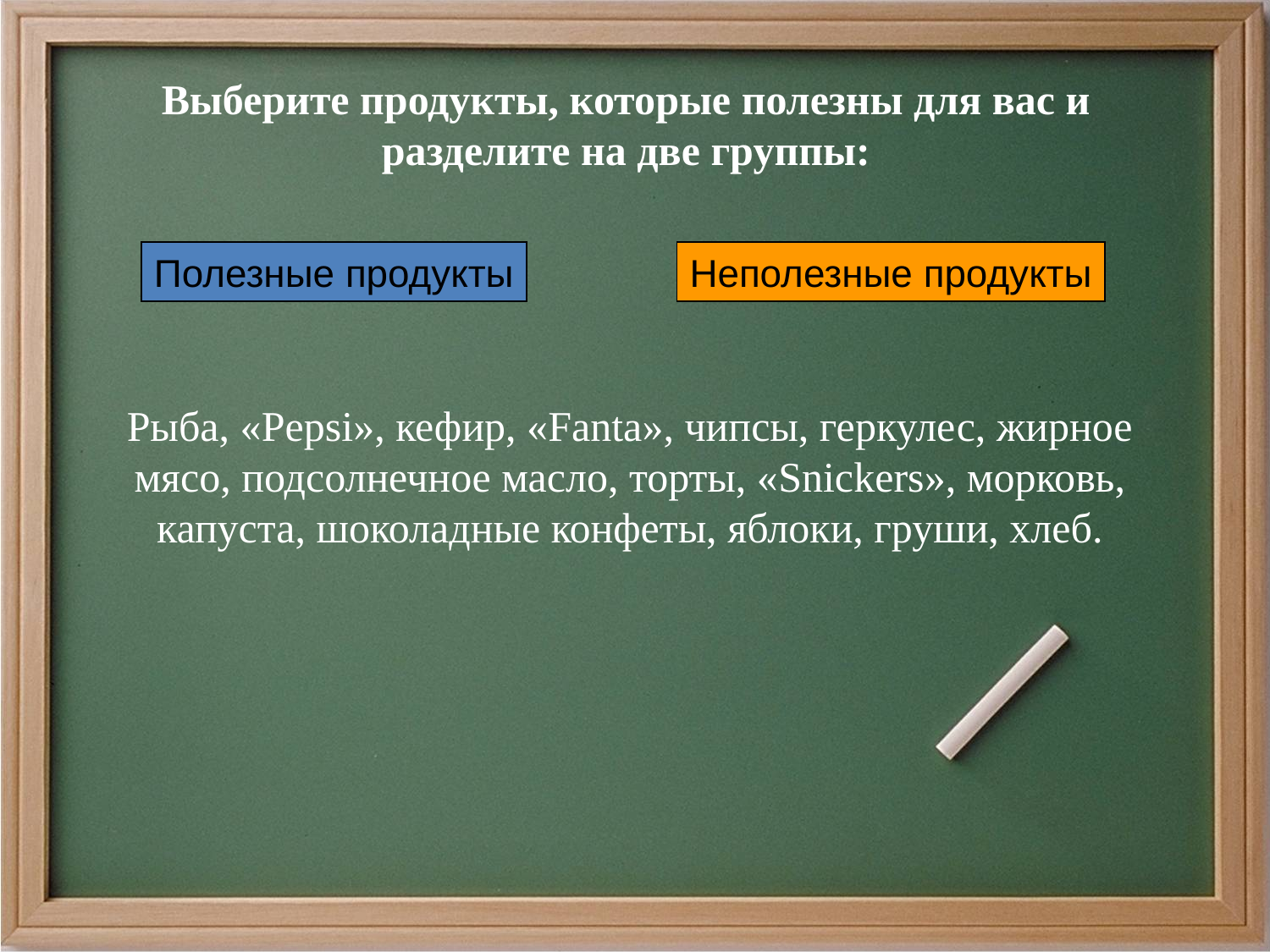

Выберите продукты, которые полезны для вас и разделите на две группы:
Полезные продукты
Неполезные продукты
Рыба, «Pepsi», кефир, «Fanta», чипсы, геркулес, жирное мясо, подсолнечное масло, торты, «Snickers», морковь, капуста, шоколадные конфеты, яблоки, груши, хлеб.